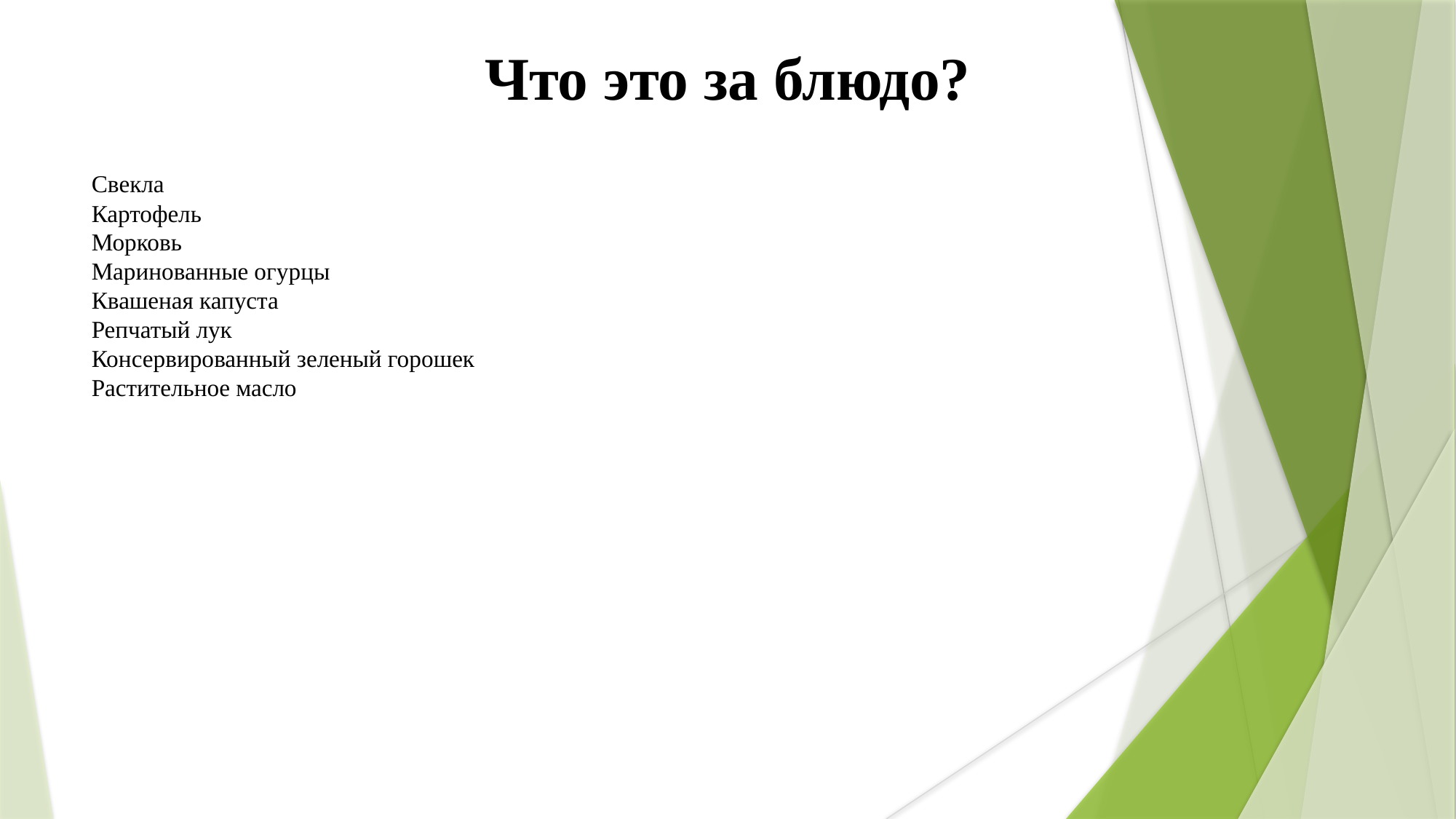

# Что это за блюдо?
Свекла
Картофель
Морковь
Маринованные огурцы
Квашеная капуста
Репчатый лук
Консервированный зеленый горошек
Растительное масло